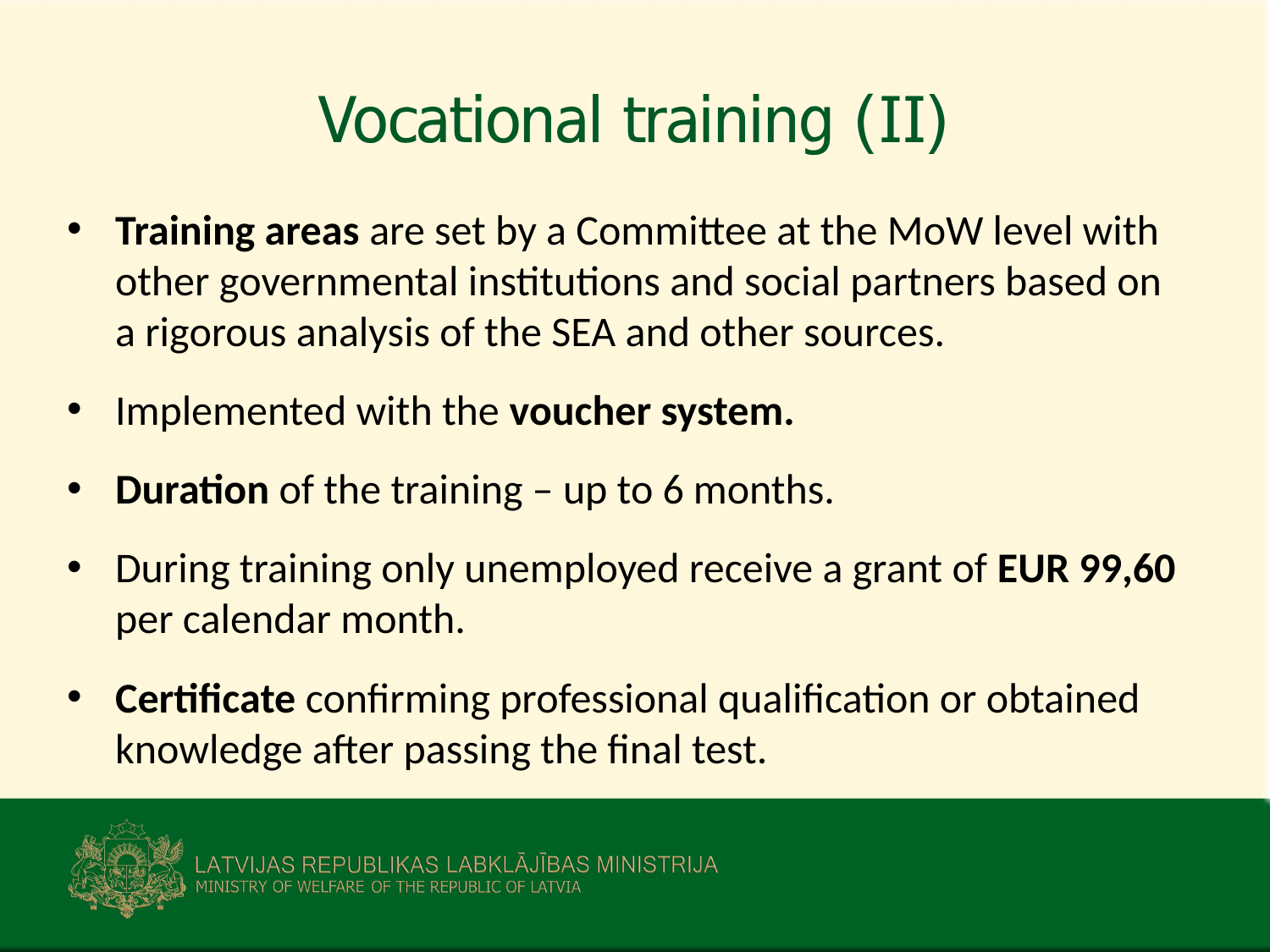

# Vocational training (II)
Training areas are set by a Committee at the MoW level with other governmental institutions and social partners based on a rigorous analysis of the SEA and other sources.

Implemented with the voucher system.

Duration of the training – up to 6 months.

During training only unemployed receive a grant of EUR 99,60 per calendar month.

Certificate confirming professional qualification or obtained knowledge after passing the final test.